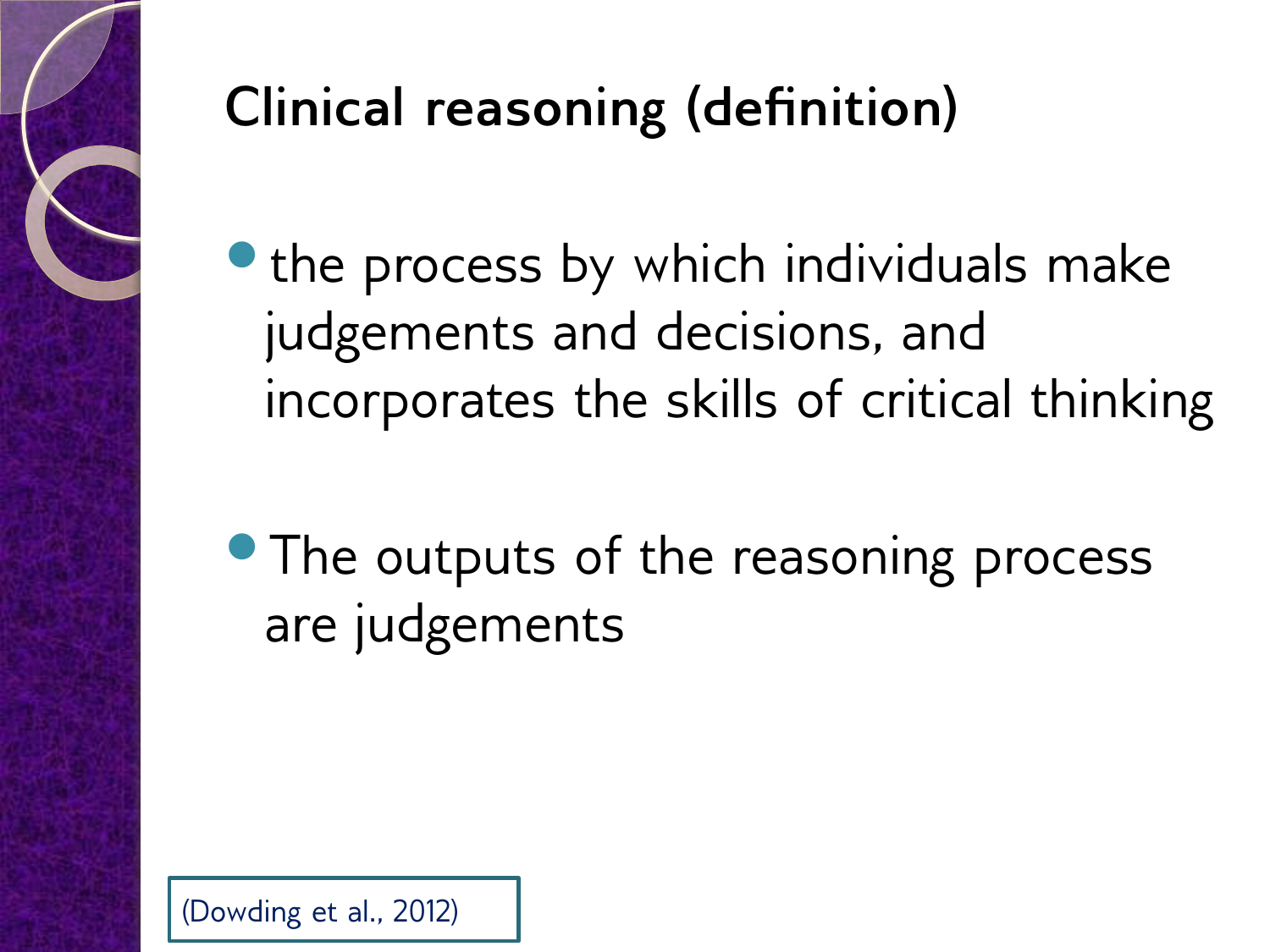

Clinical reasoning (definition)

the process by which individuals make judgements and decisions, and incorporates the skills of critical thinking

The outputs of the reasoning process are judgements

(Dowding et al., 2012))